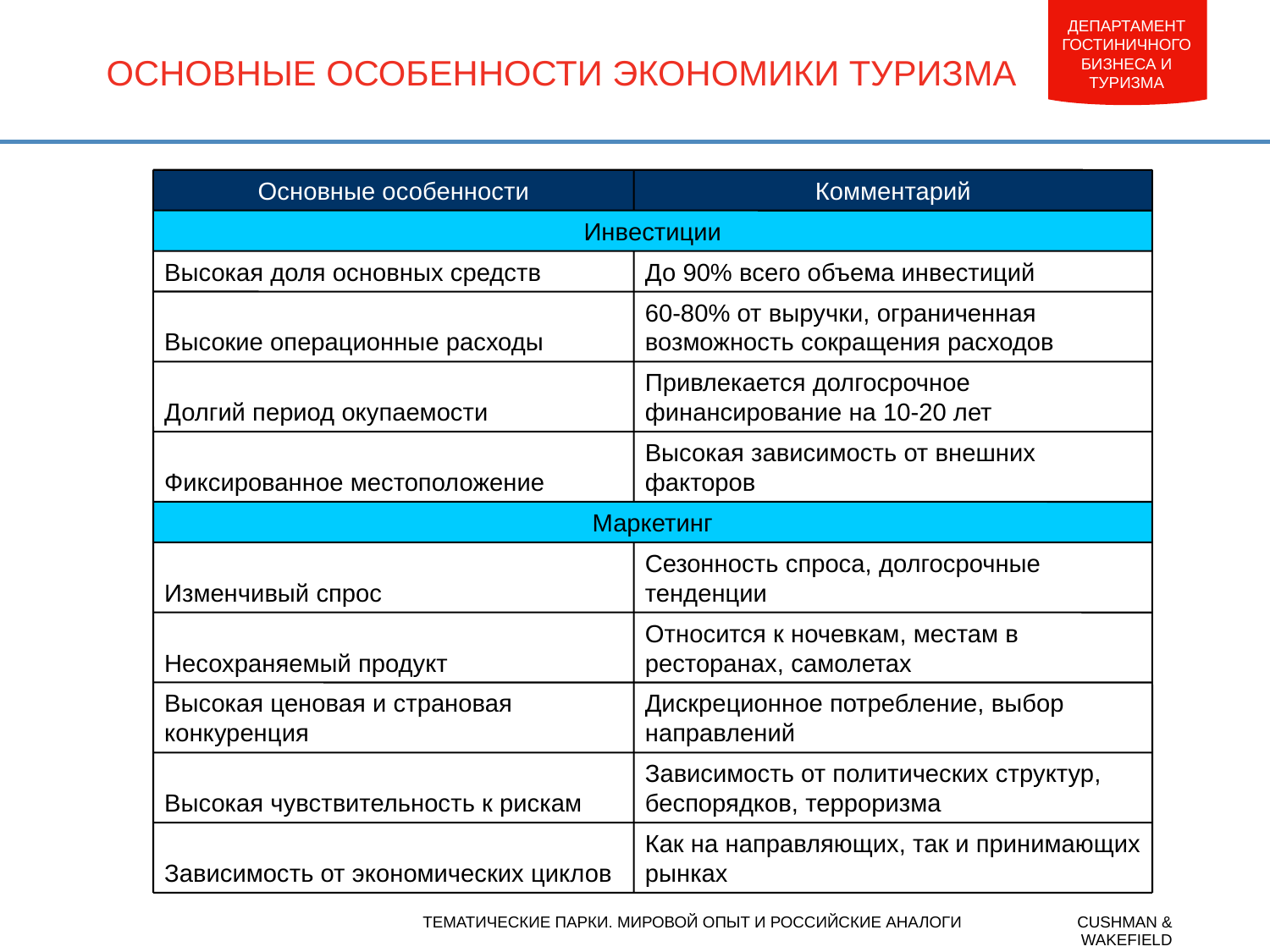

ОСНОВНЫЕ ОСОБЕННОСТИ ЭКОНОМИКИ ТУРИЗМА
Основные особенности

Комментарий

Инвестиции

Высокая доля основных средств

До 90% всего объема инвестиций

Высокие операционные расходы

60-80% от выручки, ограниченная возможность сокращения расходов
Долгий период окупаемости

Привлекается долгосрочное финансирование на 10-20 лет
Фиксированное местоположение

Высокая зависимость от внешних факторов
Маркетинг

Изменчивый спрос

Сезонность спроса, долгосрочные тенденции

Несохраняемый продукт

Относится к ночевкам, местам в ресторанах, самолетах
Высокая ценовая и страновая конкуренция

Дискреционное потребление, выбор направлений
Высокая чувствительность к рискам

Зависимость от политических структур, беспорядков, терроризма
Зависимость от экономических циклов

Как на направляющих, так и принимающих рынках